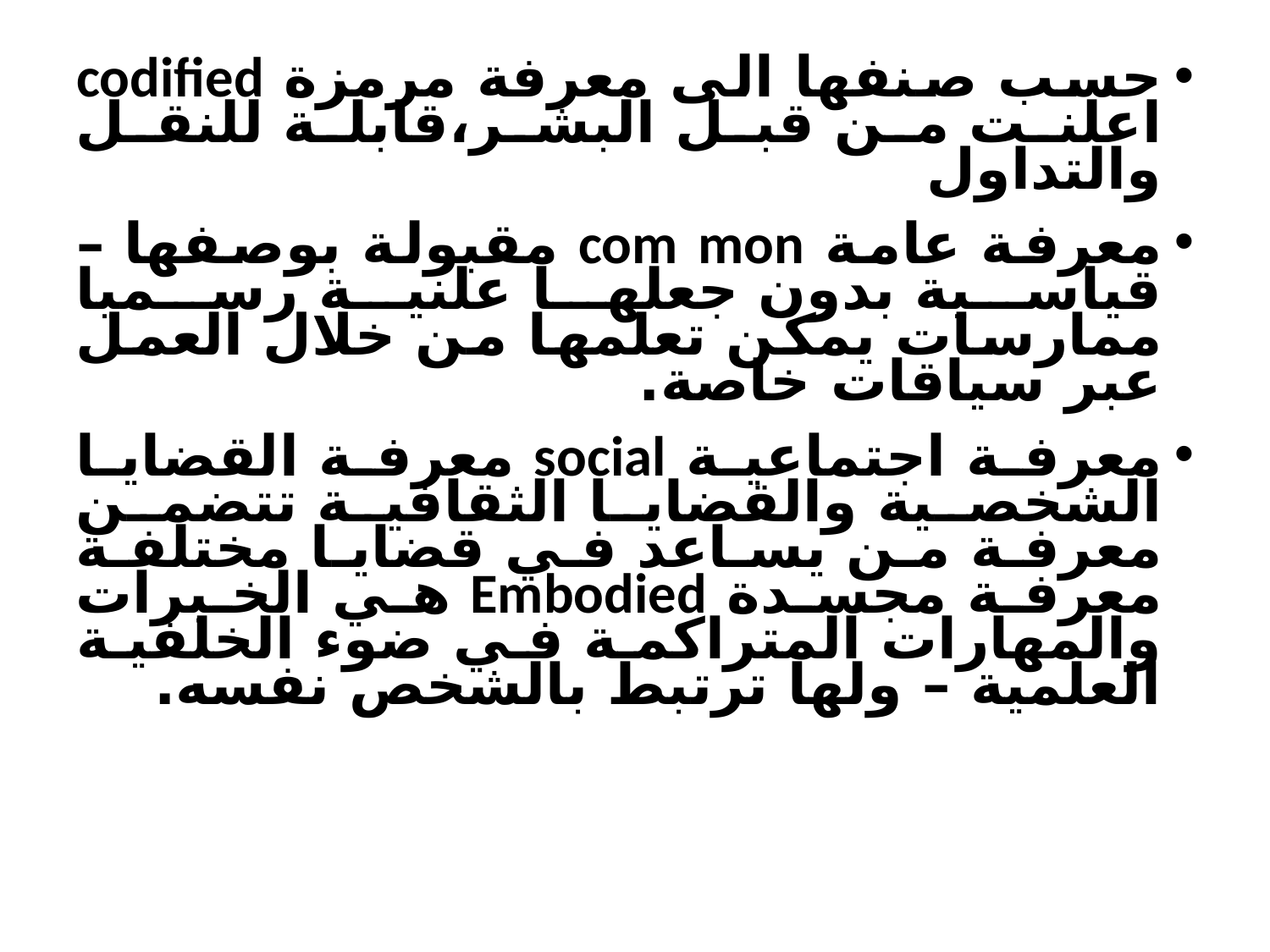

حسب صنفها الى معرفة مرمزة codified اعلنت من قبل البشر،قابلة للنقل والتداول
معرفة عامة com mon مقبولة بوصفها –قياسية بدون جعلها علنية رسميا ممارسات يمكن تعلمها من خلال العمل عبر سياقات خاصة.
معرفة اجتماعية social معرفة القضايا الشخصية والقضايا الثقافية تتضمن معرفة من يساعد في قضايا مختلفة معرفة مجسدة Embodied هي الخبرات والمهارات المتراكمة في ضوء الخلفية العلمية – ولها ترتبط بالشخص نفسه.